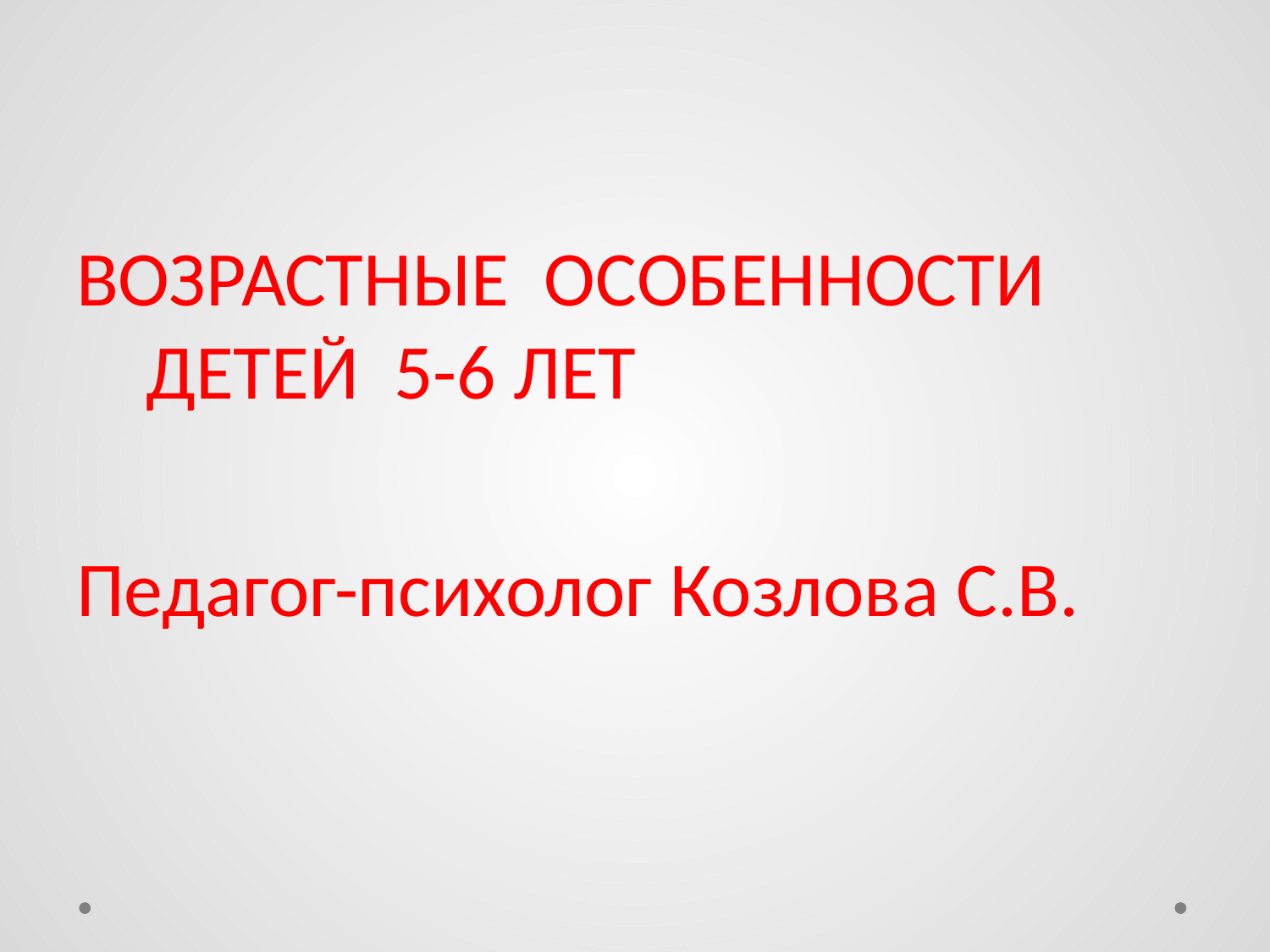

#
ВОЗРАСТНЫЕ  ОСОБЕННОСТИ
    ДЕТЕЙ  5-6 ЛЕТ

Педагог-психолог Козлова С.В.